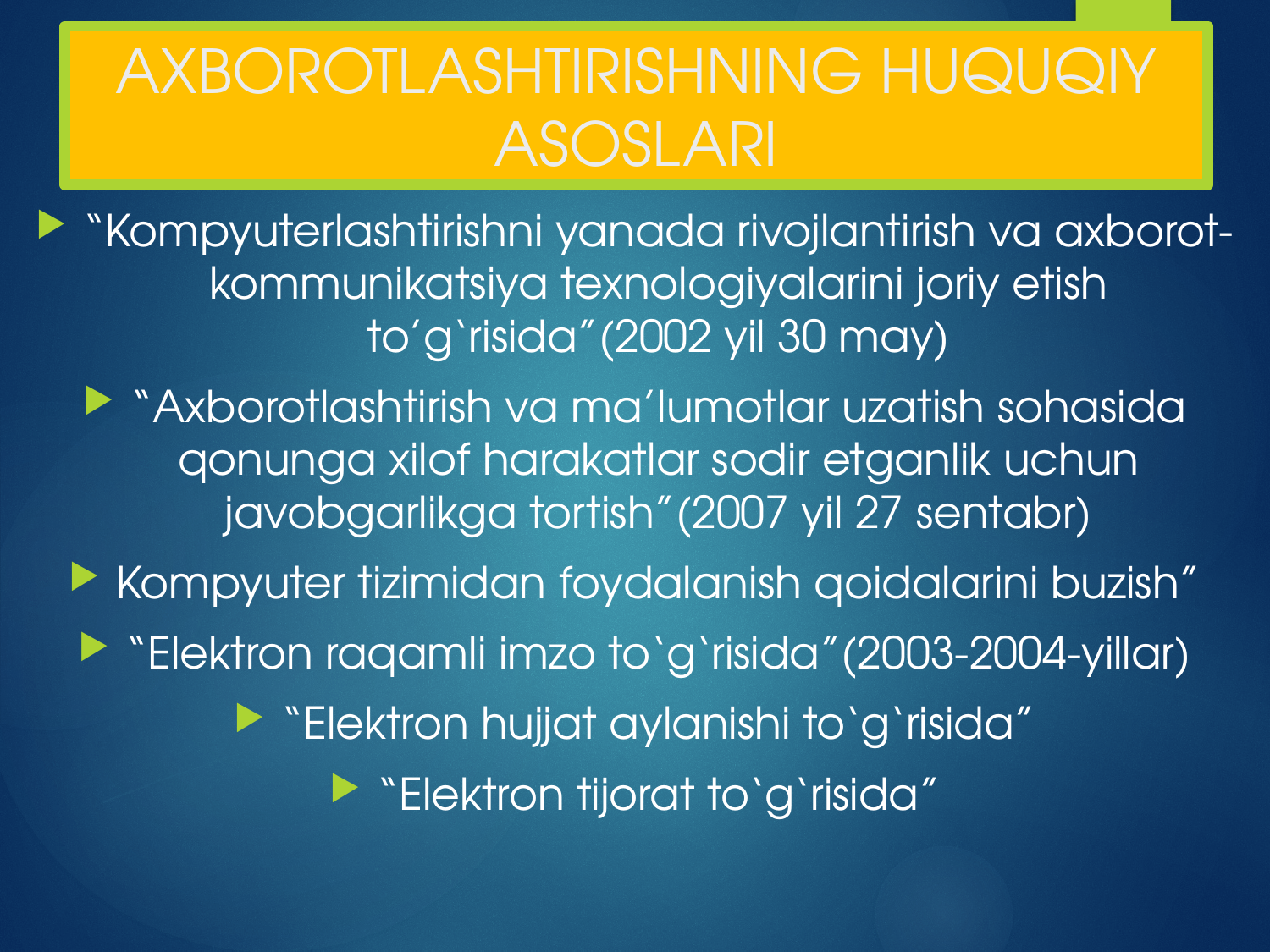

# AXBOROTLASHTIRISHNING HUQUQIY ASOSLARI
“Kompyuterlashtirishni yanada rivojlantirish va axborot-kommunikatsiya texnologiyalarini joriy etish to’g‘risida”(2002 yil 30 may)
“Axborotlashtirish va ma’lumotlar uzatish sohasida qonunga xilof harakatlar sodir etganlik uchun javobgarlikga tortish”(2007 yil 27 sentabr)
Kompyuter tizimidan foydalanish qoidalarini buzish”
“Elektron raqamli imzo to‘g‘risida”(2003-2004-yillar)
“Elektron hujjat aylanishi to‘g‘risida”
“Elektron tijorat to‘g‘risida”